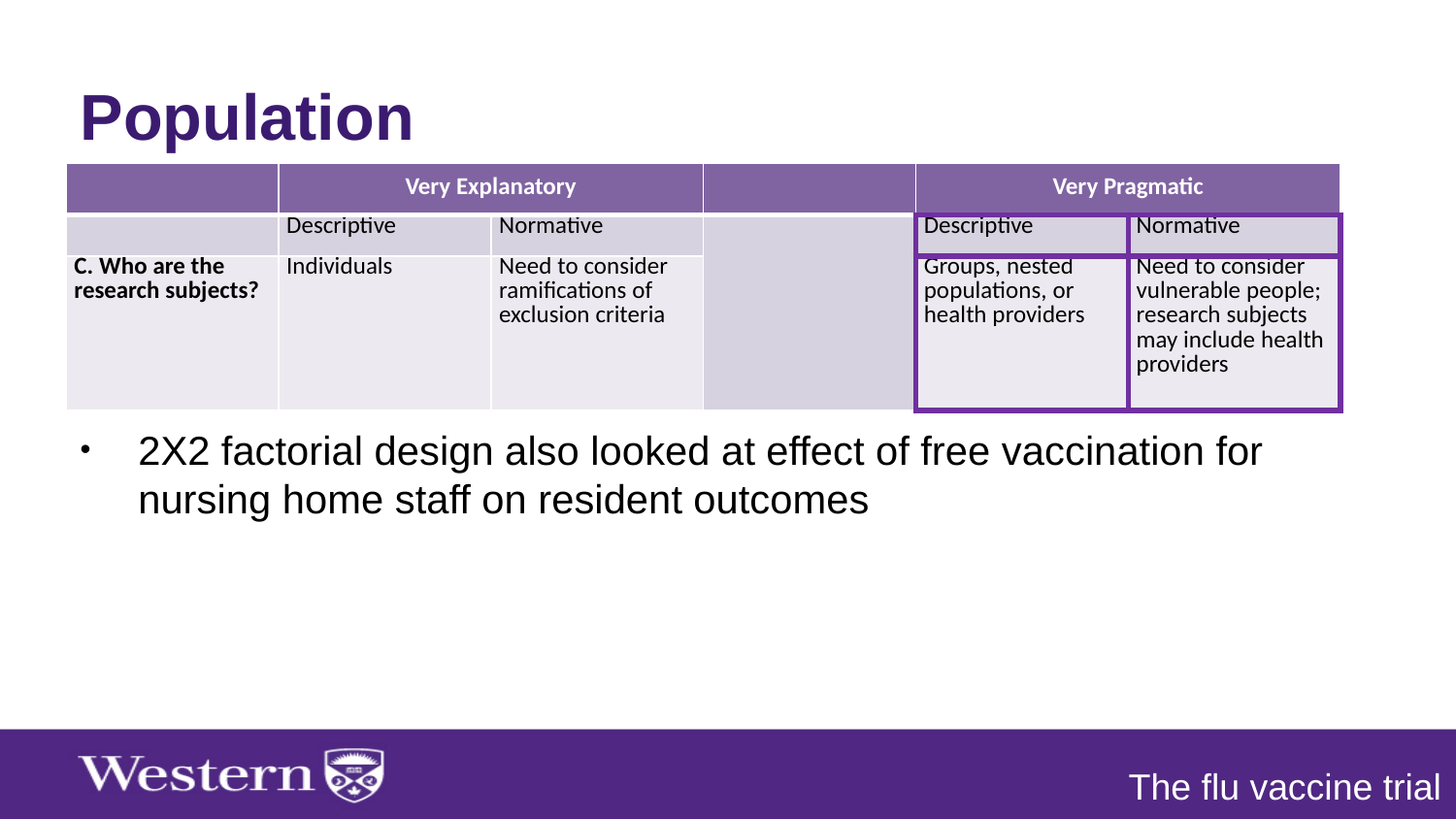

Population

2X2 factorial design also looked at effect of free vaccination for nursing home staff on resident outcomes
|  | Very Explanatory |  |  | Very Pragmatic |  |
| --- | --- | --- | --- | --- | --- |
|  | Descriptive | Normative |  | Descriptive | Normative |
| C. Who are the research subjects? | Individuals | Need to consider ramifications of exclusion criteria |  | Groups, nested populations, or health providers | Need to consider vulnerable people; research subjects may include health providers |

The flu vaccine trial